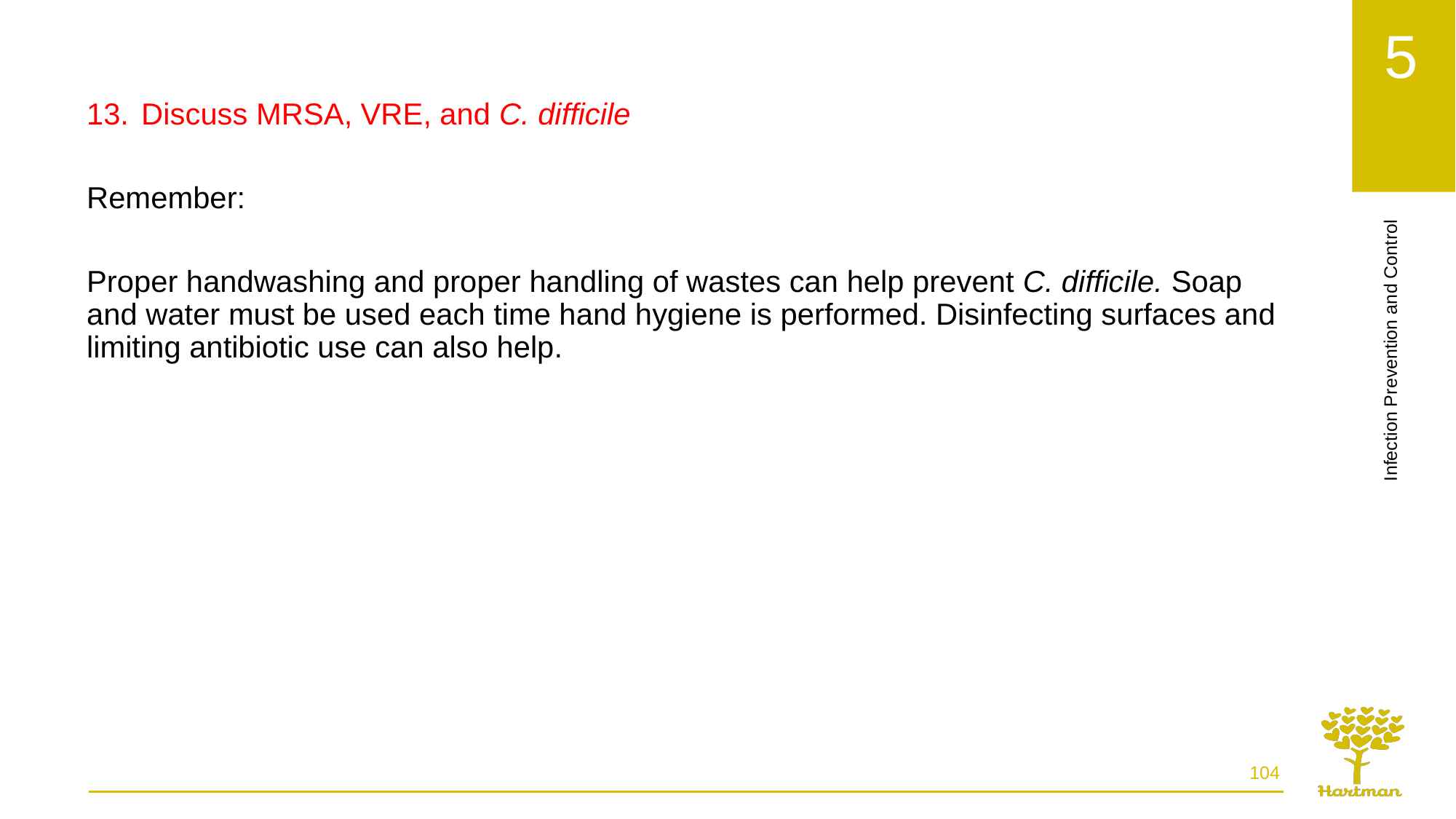

Discuss MRSA, VRE, and C. difficile

Remember:

Proper handwashing and proper handling of wastes can help prevent C. difficile. Soap and water must be used each time hand hygiene is performed. Disinfecting surfaces and limiting antibiotic use can also help.

104